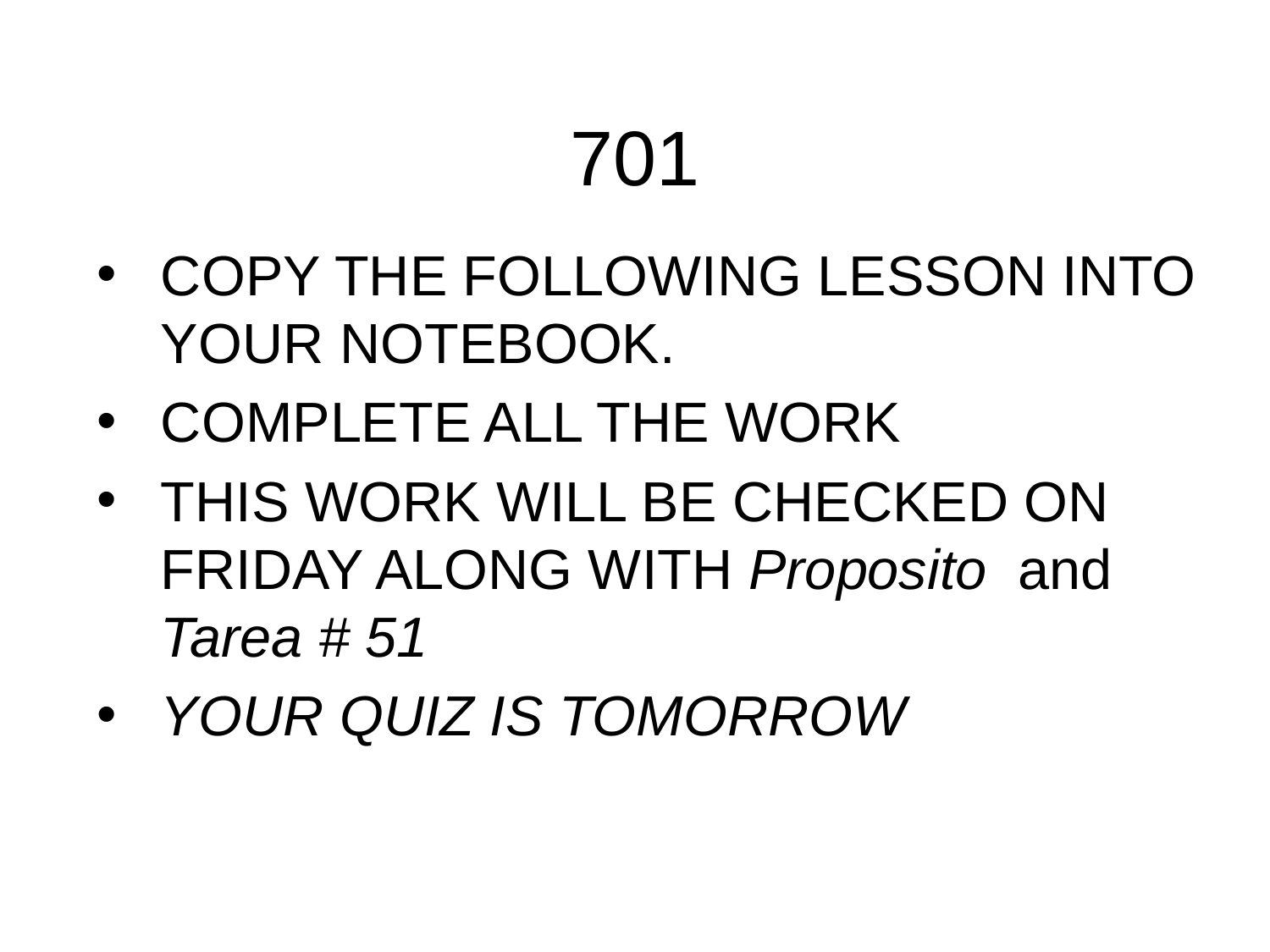

# 701
COPY THE FOLLOWING LESSON INTO YOUR NOTEBOOK.
COMPLETE ALL THE WORK
THIS WORK WILL BE CHECKED ON FRIDAY ALONG WITH Proposito  and  Tarea # 51
YOUR QUIZ IS TOMORROW